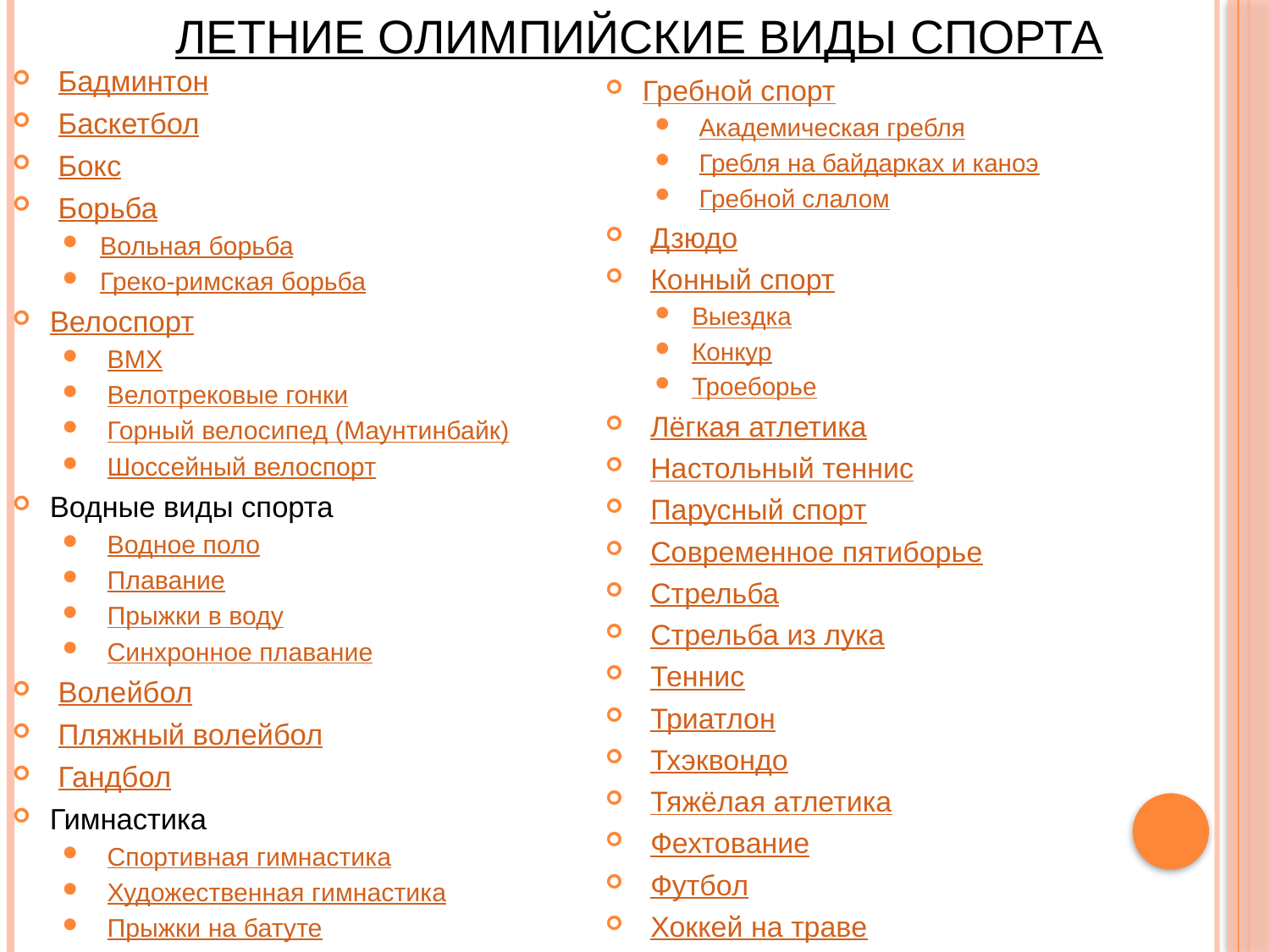

# Летние олимпийские виды спорта
 Бадминтон
 Баскетбол
 Бокс
 Борьба
Вольная борьба
Греко-римская борьба
Велоспорт
 BMX
 Велотрековые гонки
 Горный велосипед (Маунтинбайк)
 Шоссейный велоспорт
Водные виды спорта
 Водное поло
 Плавание
 Прыжки в воду
 Синхронное плавание
 Волейбол
 Пляжный волейбол
 Гандбол
Гимнастика
 Спортивная гимнастика
 Художественная гимнастика
 Прыжки на батуте

Гребной спорт
 Академическая гребля
 Гребля на байдарках и каноэ
 Гребной слалом
 Дзюдо
 Конный спорт
Выездка
Конкур
Троеборье
 Лёгкая атлетика
 Настольный теннис
 Парусный спорт
 Современное пятиборье
 Стрельба
 Стрельба из лука
 Теннис
 Триатлон
 Тхэквондо
 Тяжёлая атлетика
 Фехтование
 Футбол
 Хоккей на траве